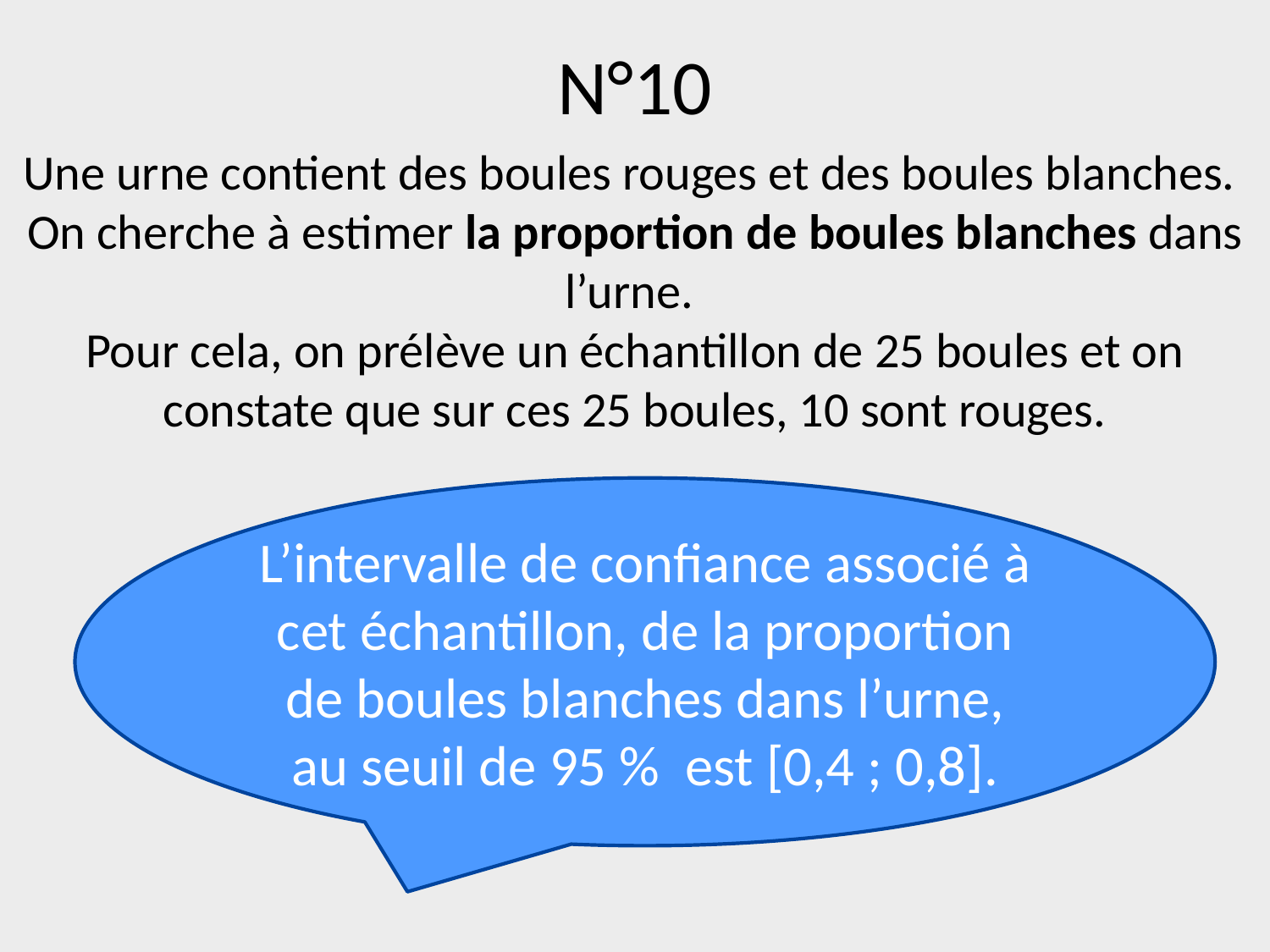

N°10
Une urne contient des boules rouges et des boules blanches.
On cherche à estimer la proportion de boules blanches dans l’urne.
Pour cela, on prélève un échantillon de 25 boules et on constate que sur ces 25 boules, 10 sont rouges.
L’intervalle de confiance associé à cet échantillon, de la proportion de boules blanches dans l’urne, au seuil de 95 %  est [0,4 ; 0,8].